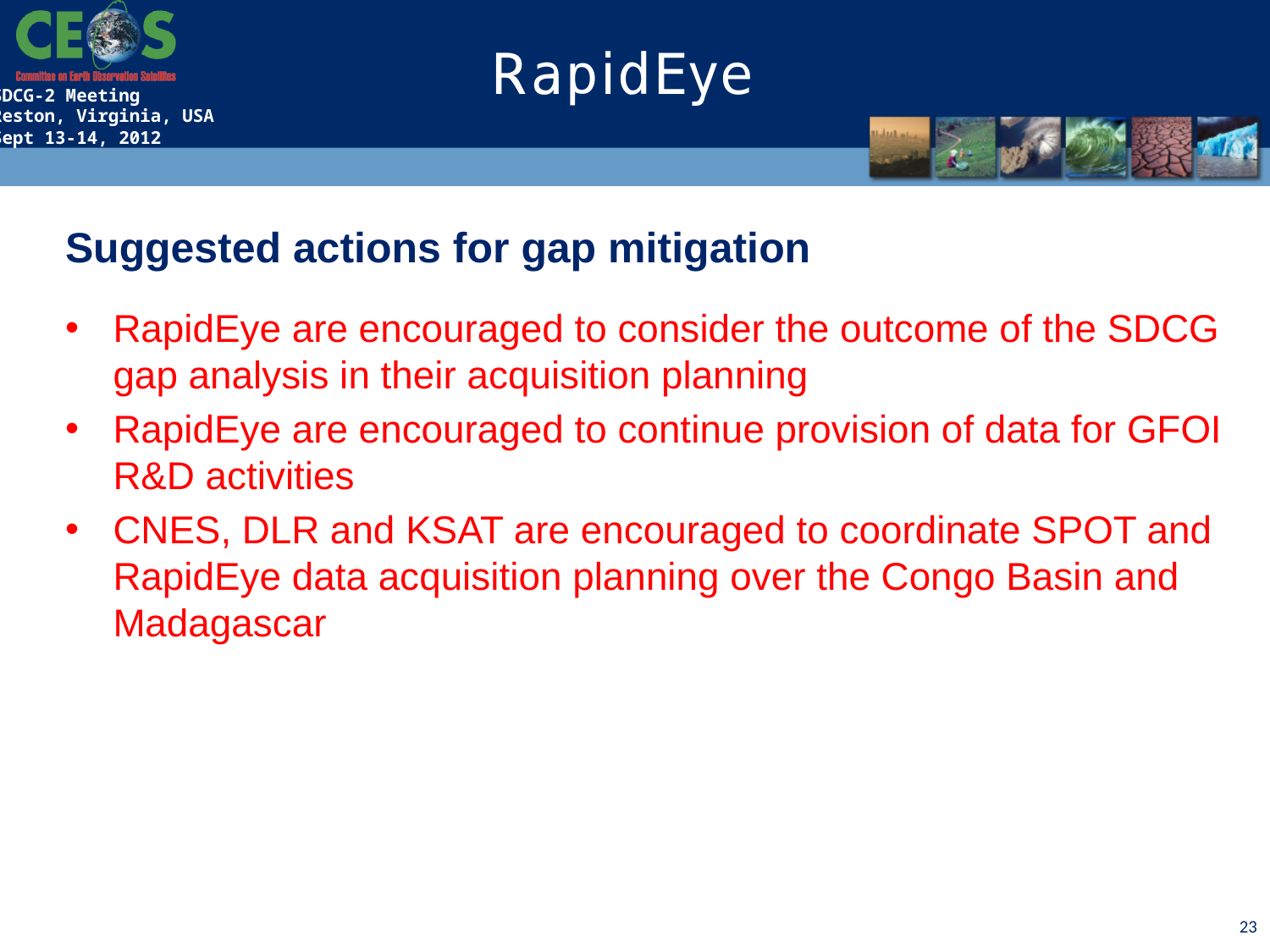

RapidEye
Suggested actions for gap mitigation

RapidEye are encouraged to consider the outcome of the SDCG gap analysis in their acquisition planning
RapidEye are encouraged to continue provision of data for GFOI R&D activities
CNES, DLR and KSAT are encouraged to coordinate SPOT and RapidEye data acquisition planning over the Congo Basin and Madagascar

23